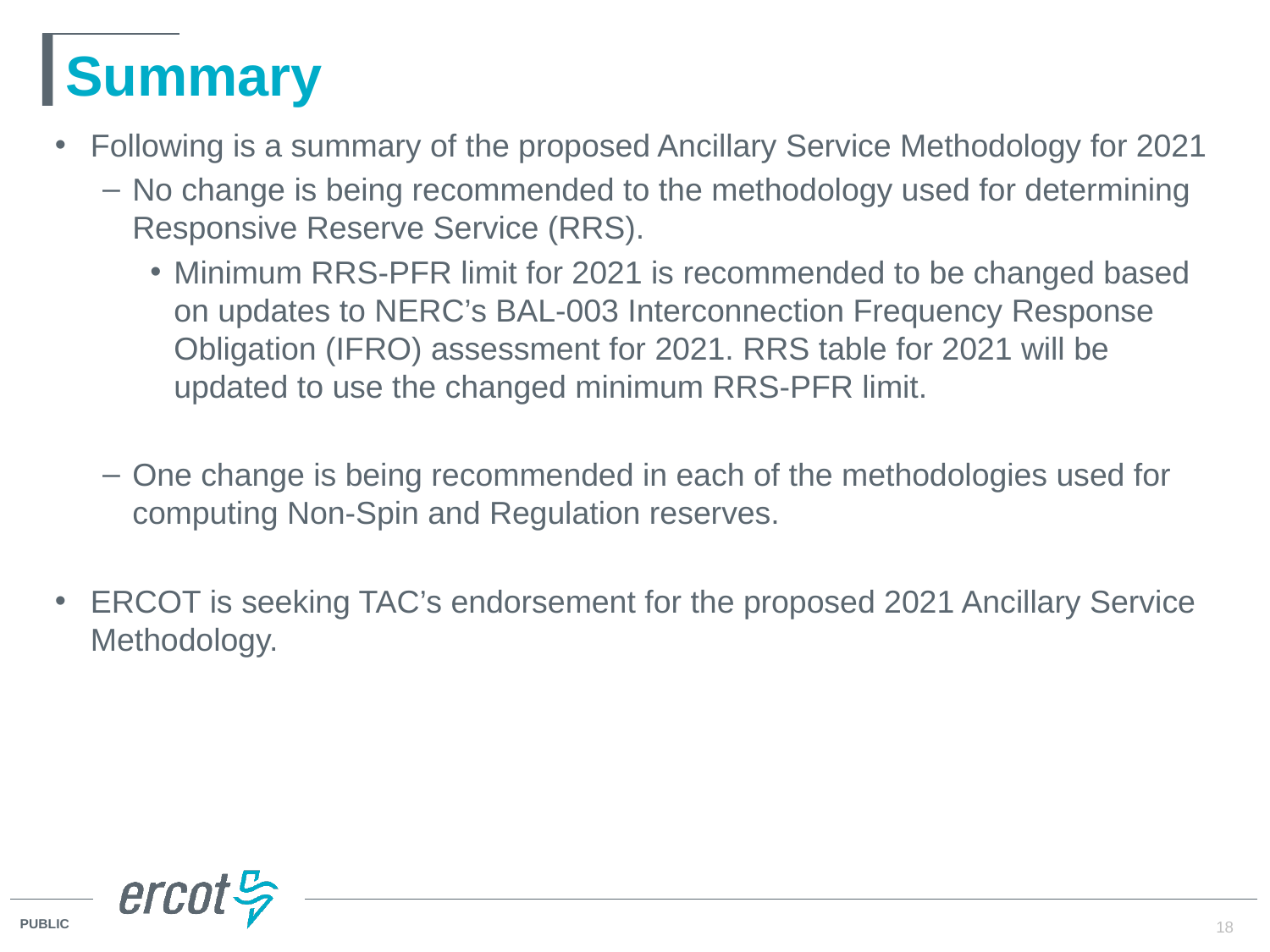

# Summary
Following is a summary of the proposed Ancillary Service Methodology for 2021
No change is being recommended to the methodology used for determining Responsive Reserve Service (RRS).
Minimum RRS-PFR limit for 2021 is recommended to be changed based on updates to NERC’s BAL-003 Interconnection Frequency Response Obligation (IFRO) assessment for 2021. RRS table for 2021 will be updated to use the changed minimum RRS-PFR limit.

One change is being recommended in each of the methodologies used for computing Non-Spin and Regulation reserves.

ERCOT is seeking TAC’s endorsement for the proposed 2021 Ancillary Service Methodology.

18